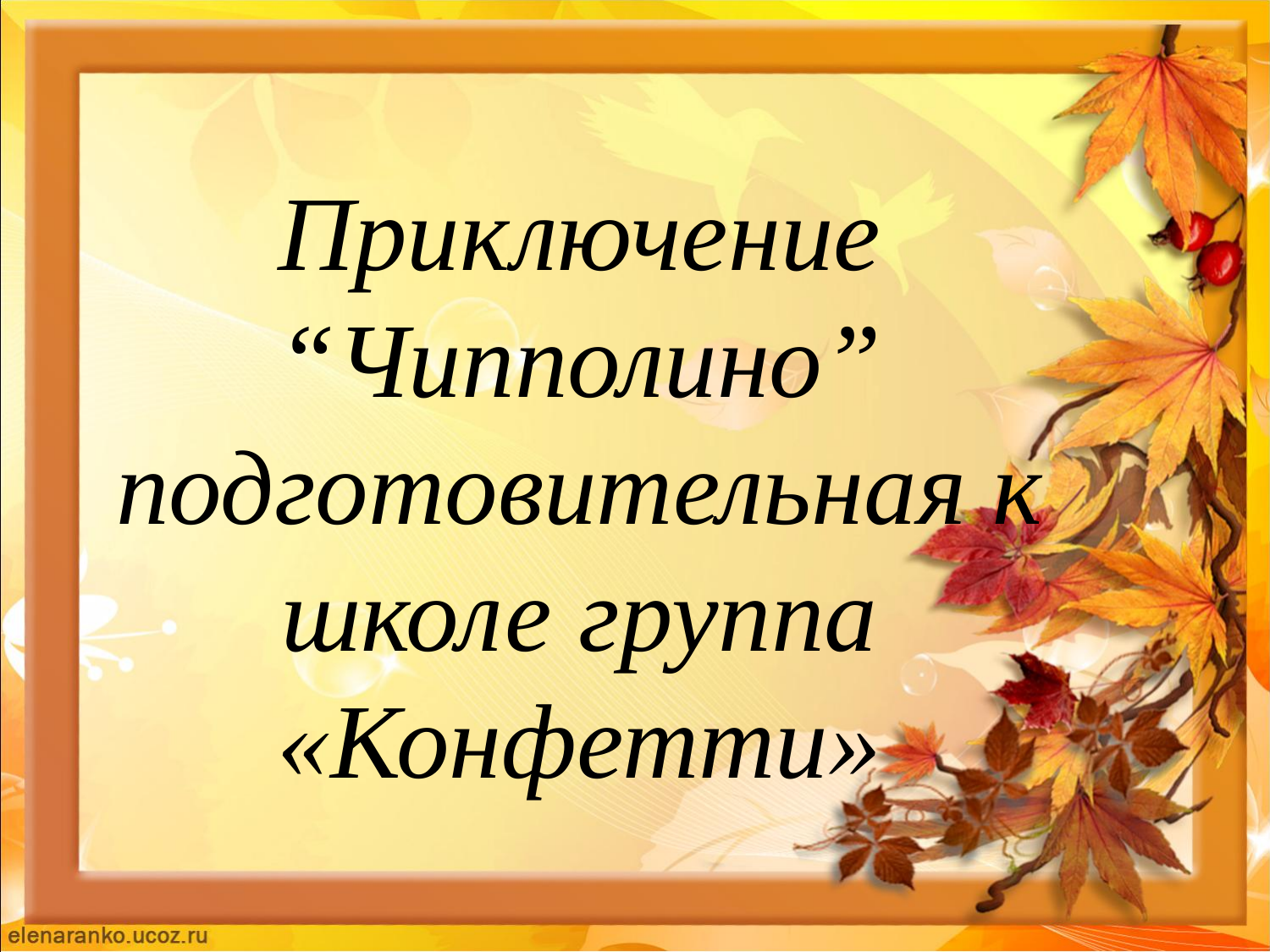

# Приключение “Чипполино” подготовительная к школе группа «Конфетти»